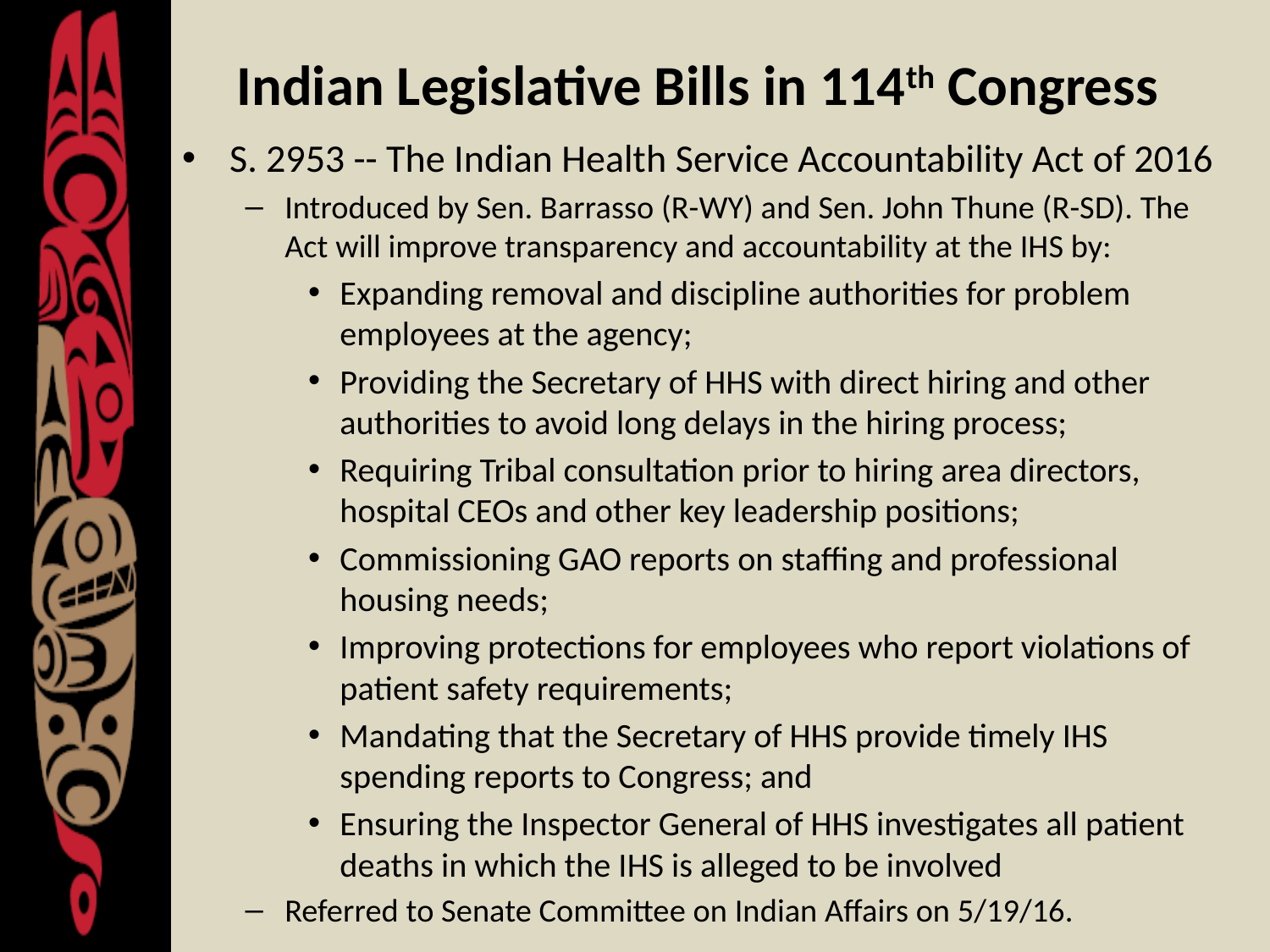

# Indian Legislative Bills in 114th Congress
S. 2953 -- The Indian Health Service Accountability Act of 2016
Introduced by Sen. Barrasso (R-WY) and Sen. John Thune (R-SD). The Act will improve transparency and accountability at the IHS by:
Expanding removal and discipline authorities for problem employees at the agency;
Providing the Secretary of HHS with direct hiring and other authorities to avoid long delays in the hiring process;
Requiring Tribal consultation prior to hiring area directors, hospital CEOs and other key leadership positions;
Commissioning GAO reports on staffing and professional housing needs;
Improving protections for employees who report violations of patient safety requirements;
Mandating that the Secretary of HHS provide timely IHS spending reports to Congress; and
Ensuring the Inspector General of HHS investigates all patient deaths in which the IHS is alleged to be involved
Referred to Senate Committee on Indian Affairs on 5/19/16.